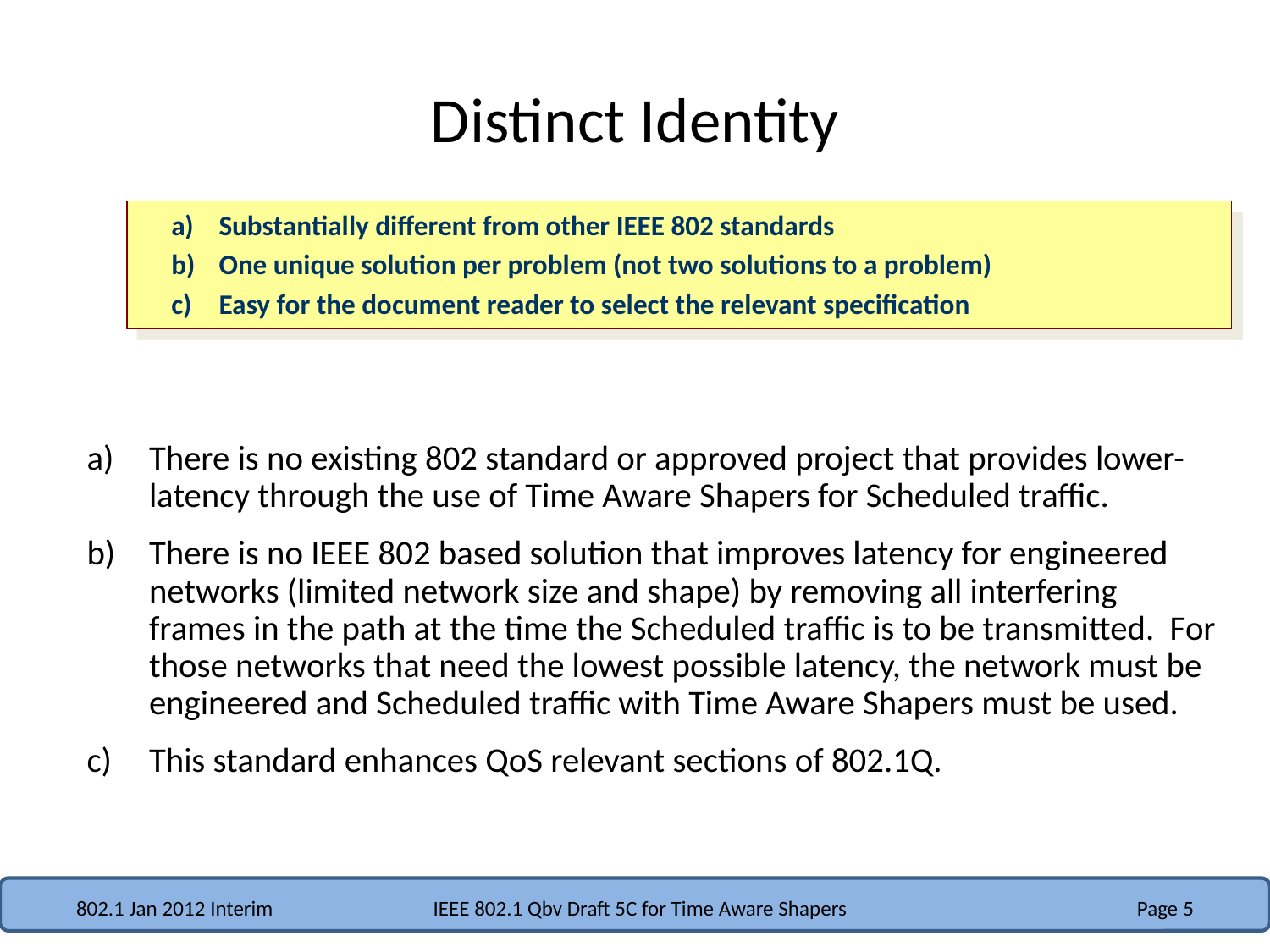

# Distinct Identity
Substantially different from other IEEE 802 standards
One unique solution per problem (not two solutions to a problem)
Easy for the document reader to select the relevant specification
There is no existing 802 standard or approved project that provides lower-latency through the use of Time Aware Shapers for Scheduled traffic.
There is no IEEE 802 based solution that improves latency for engineered networks (limited network size and shape) by removing all interfering frames in the path at the time the Scheduled traffic is to be transmitted.  For those networks that need the lowest possible latency, the network must be engineered and Scheduled traffic with Time Aware Shapers must be used.
This standard enhances QoS relevant sections of 802.1Q.
802.1 Jan 2012 Interim
IEEE 802.1 Qbv Draft 5C for Time Aware Shapers
Page 5